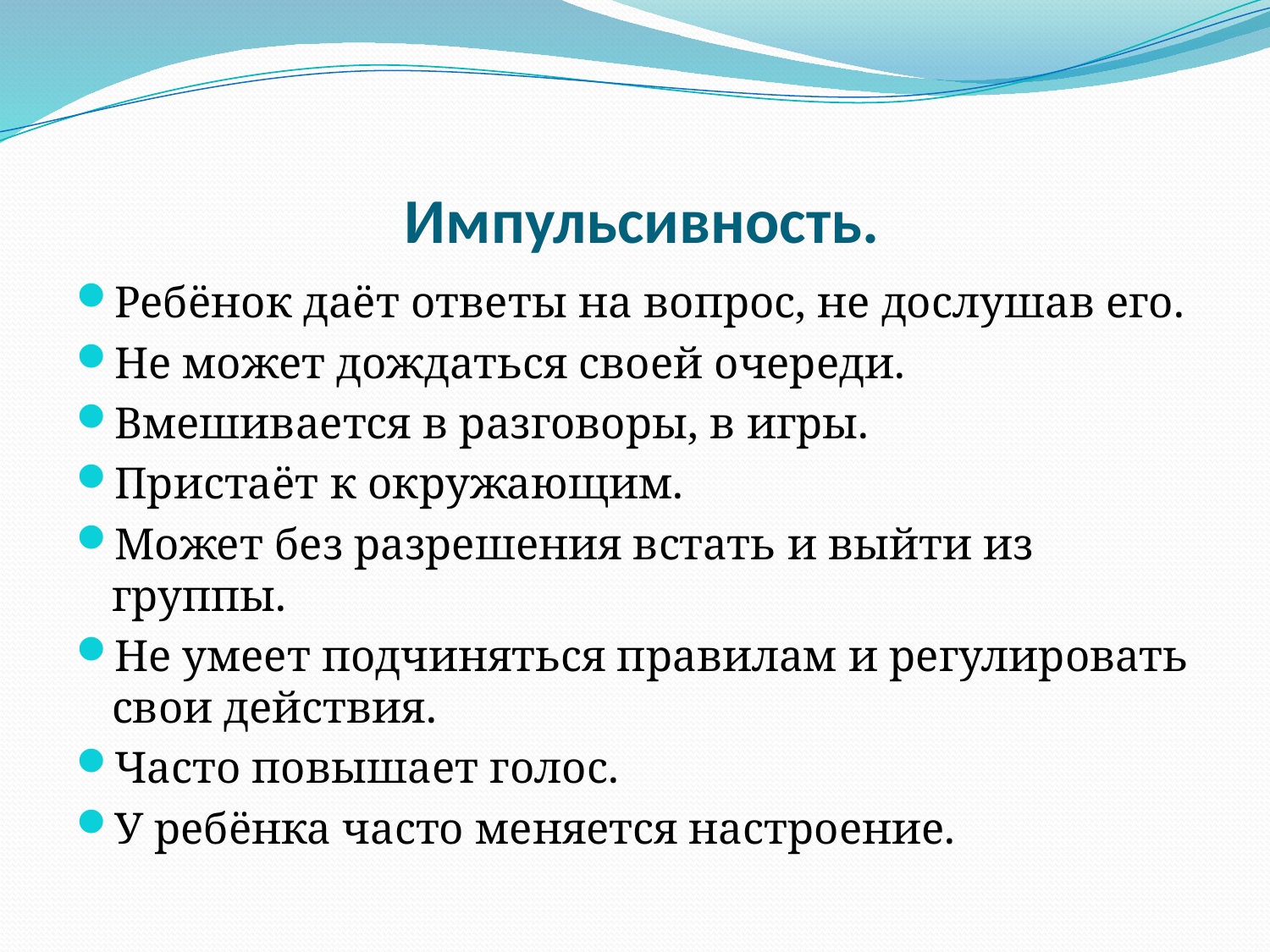

# Импульсивность.
Ребёнок даёт ответы на вопрос, не дослушав его.
Не может дождаться своей очереди.
Вмешивается в разговоры, в игры.
Пристаёт к окружающим.
Может без разрешения встать и выйти из группы.
Не умеет подчиняться правилам и регулировать свои действия.
Часто повышает голос.
У ребёнка часто меняется настроение.